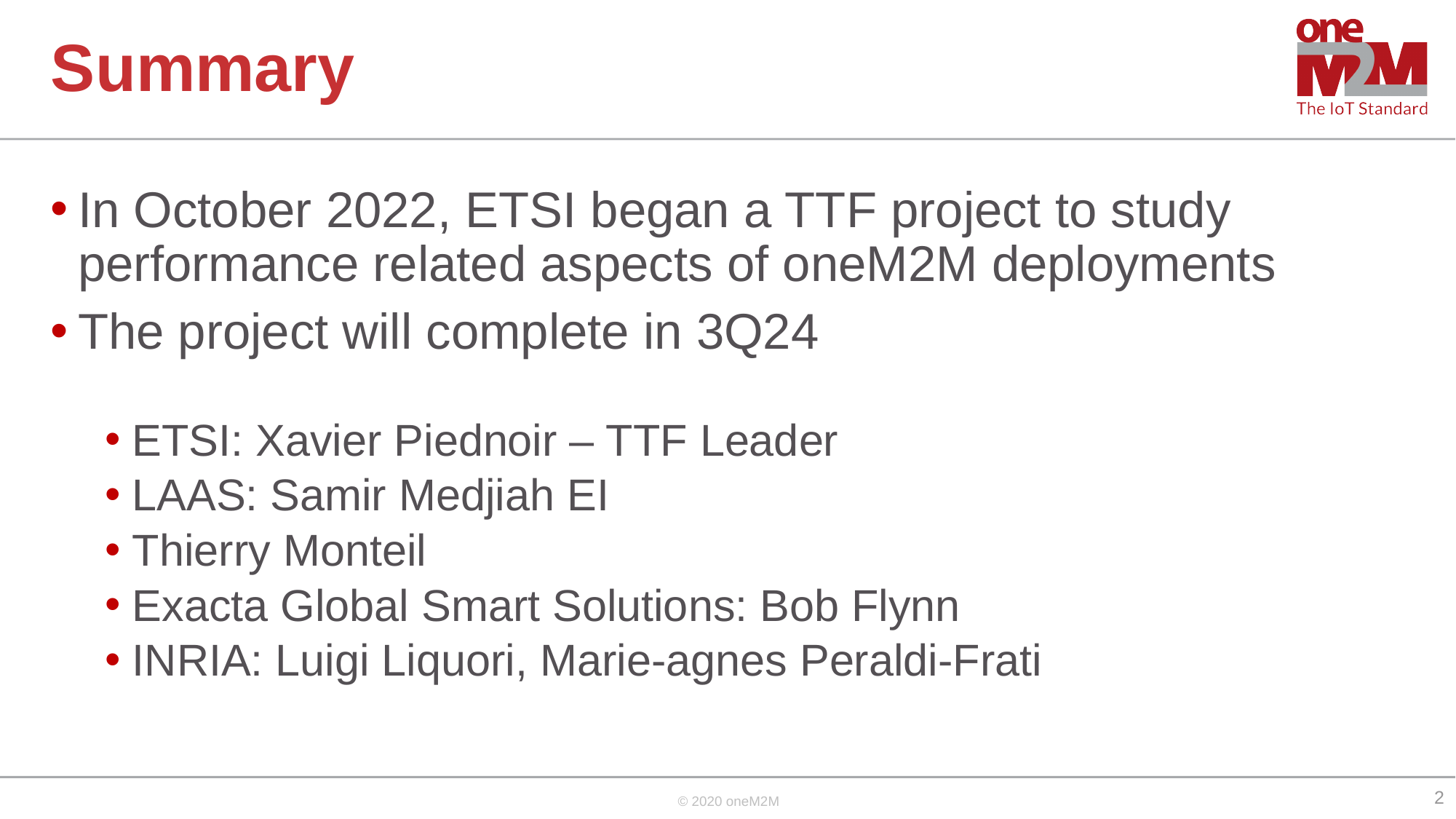

# Summary
In October 2022, ETSI began a TTF project to study performance related aspects of oneM2M deployments
The project will complete in 3Q24

ETSI: Xavier Piednoir – TTF Leader
LAAS: Samir Medjiah EI
Thierry Monteil
Exacta Global Smart Solutions: Bob Flynn
INRIA: Luigi Liquori, Marie-agnes Peraldi-Frati

2